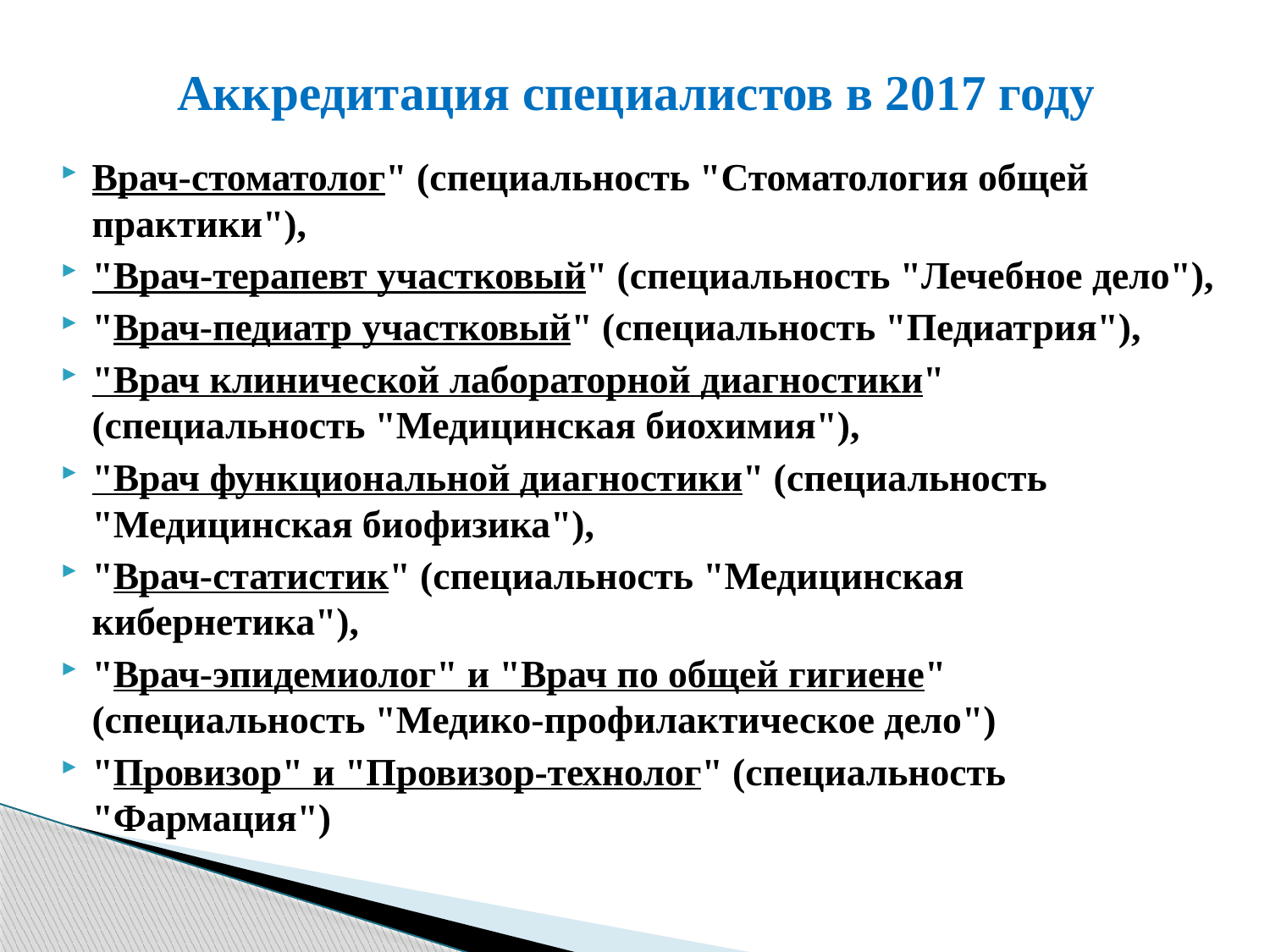

# Аккредитация специалистов в 2017 году
Врач-стоматолог" (специальность "Стоматология общей практики"),
"Врач-терапевт участковый" (специальность "Лечебное дело"),
"Врач-педиатр участковый" (специальность "Педиатрия"),
"Врач клинической лабораторной диагностики" (специальность "Медицинская биохимия"),
"Врач функциональной диагностики" (специальность "Медицинская биофизика"),
"Врач-статистик" (специальность "Медицинская кибернетика"),
"Врач-эпидемиолог" и "Врач по общей гигиене" (специальность "Медико-профилактическое дело")
"Провизор" и "Провизор-технолог" (специальность "Фармация")